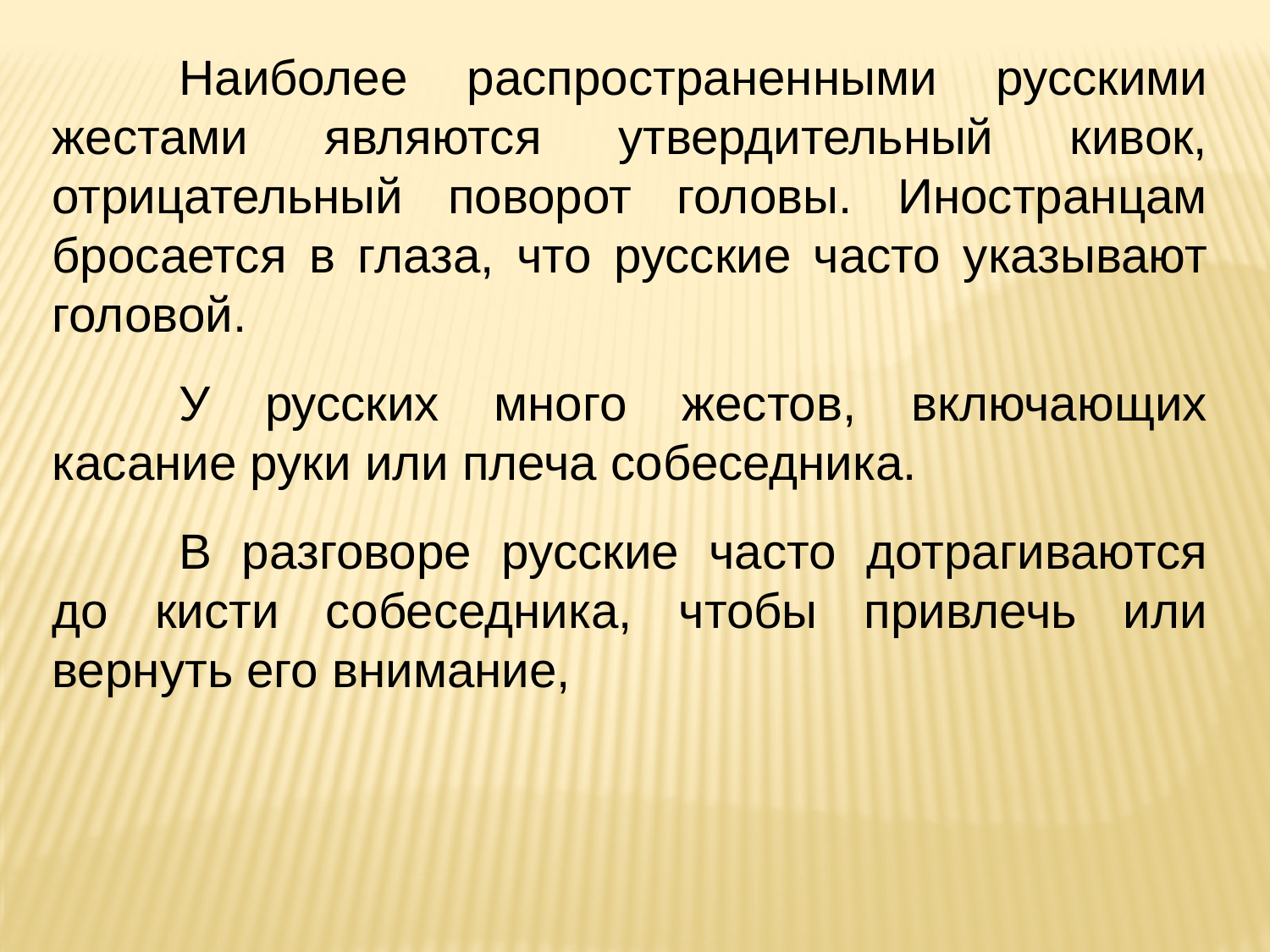

Наиболее распространенными русскими жестами являются утвердительный кивок, отрицательный поворот головы. Иностранцам бросается в глаза, что русские часто указывают головой.

	У русских много жестов, включающих касание руки или плеча собеседника.

	В разговоре русские часто дотрагиваются до кисти собеседника, чтобы привлечь или вернуть его внимание,